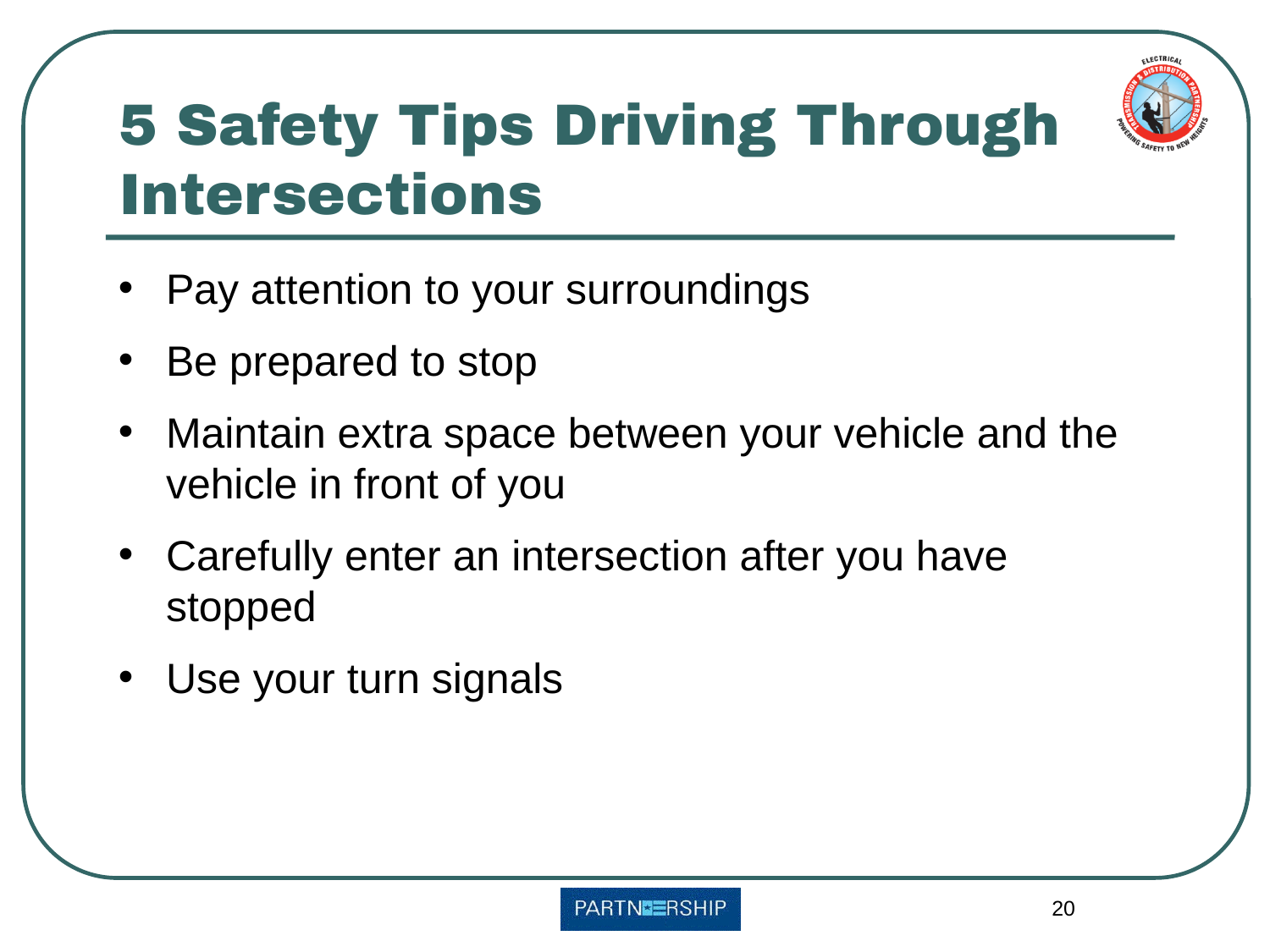

# 5 Safety Tips Driving Through Intersections
Pay attention to your surroundings
Be prepared to stop
Maintain extra space between your vehicle and the vehicle in front of you
Carefully enter an intersection after you have stopped
Use your turn signals

20